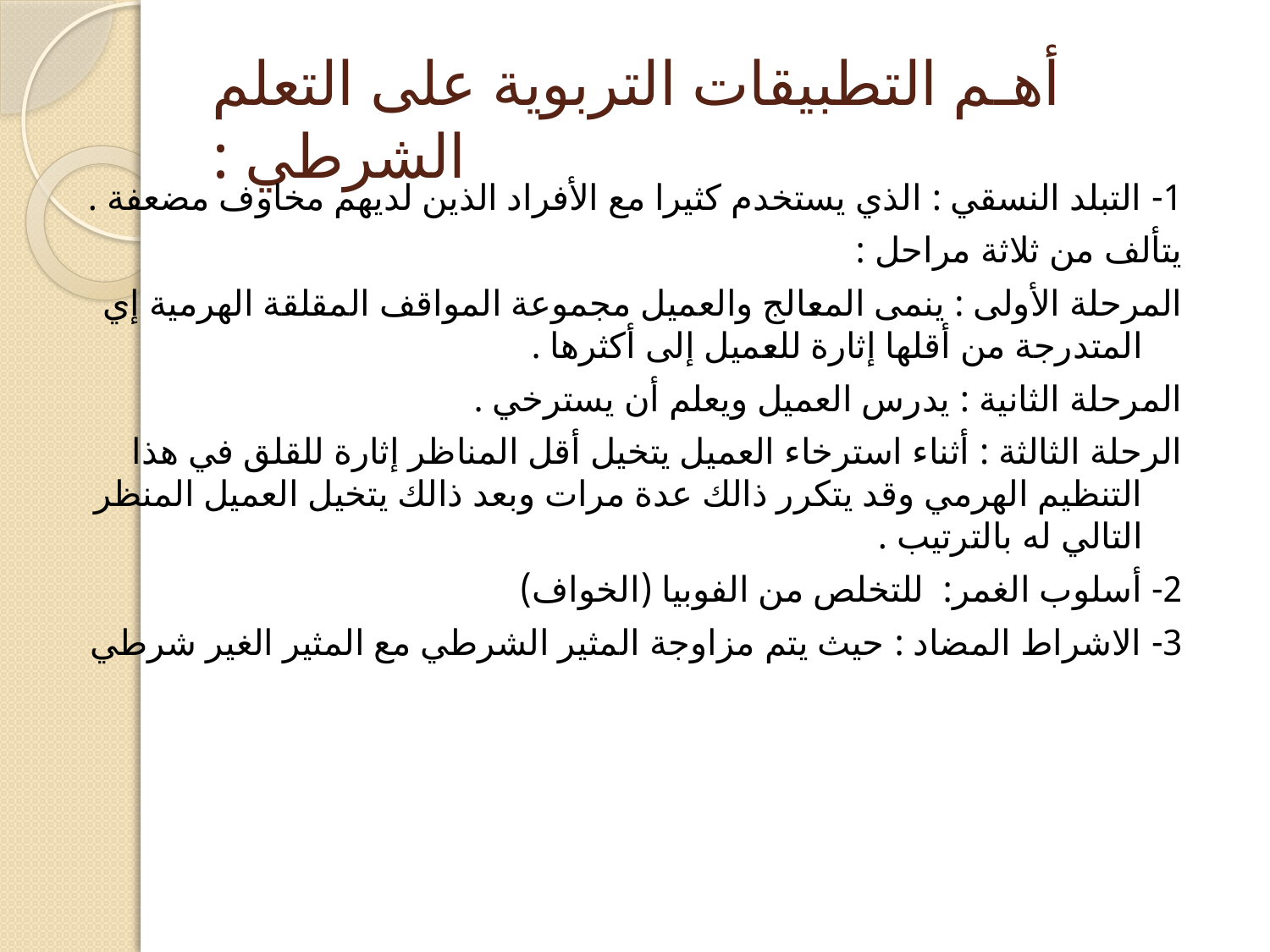

# أهـم التطبيقات التربوية على التعلم الشرطي :
1- التبلد النسقي : الذي يستخدم كثيرا مع الأفراد الذين لديهم مخاوف مضعفة .
يتألف من ثلاثة مراحل :
المرحلة الأولى : ينمى المعالج والعميل مجموعة المواقف المقلقة الهرمية إي المتدرجة من أقلها إثارة للعميل إلى أكثرها .
المرحلة الثانية : يدرس العميل ويعلم أن يسترخي .
الرحلة الثالثة : أثناء استرخاء العميل يتخيل أقل المناظر إثارة للقلق في هذا التنظيم الهرمي وقد يتكرر ذالك عدة مرات وبعد ذالك يتخيل العميل المنظر التالي له بالترتيب .
2- أسلوب الغمر:  للتخلص من الفوبيا (الخواف)
3- الاشراط المضاد : حيث يتم مزاوجة المثير الشرطي مع المثير الغير شرطي